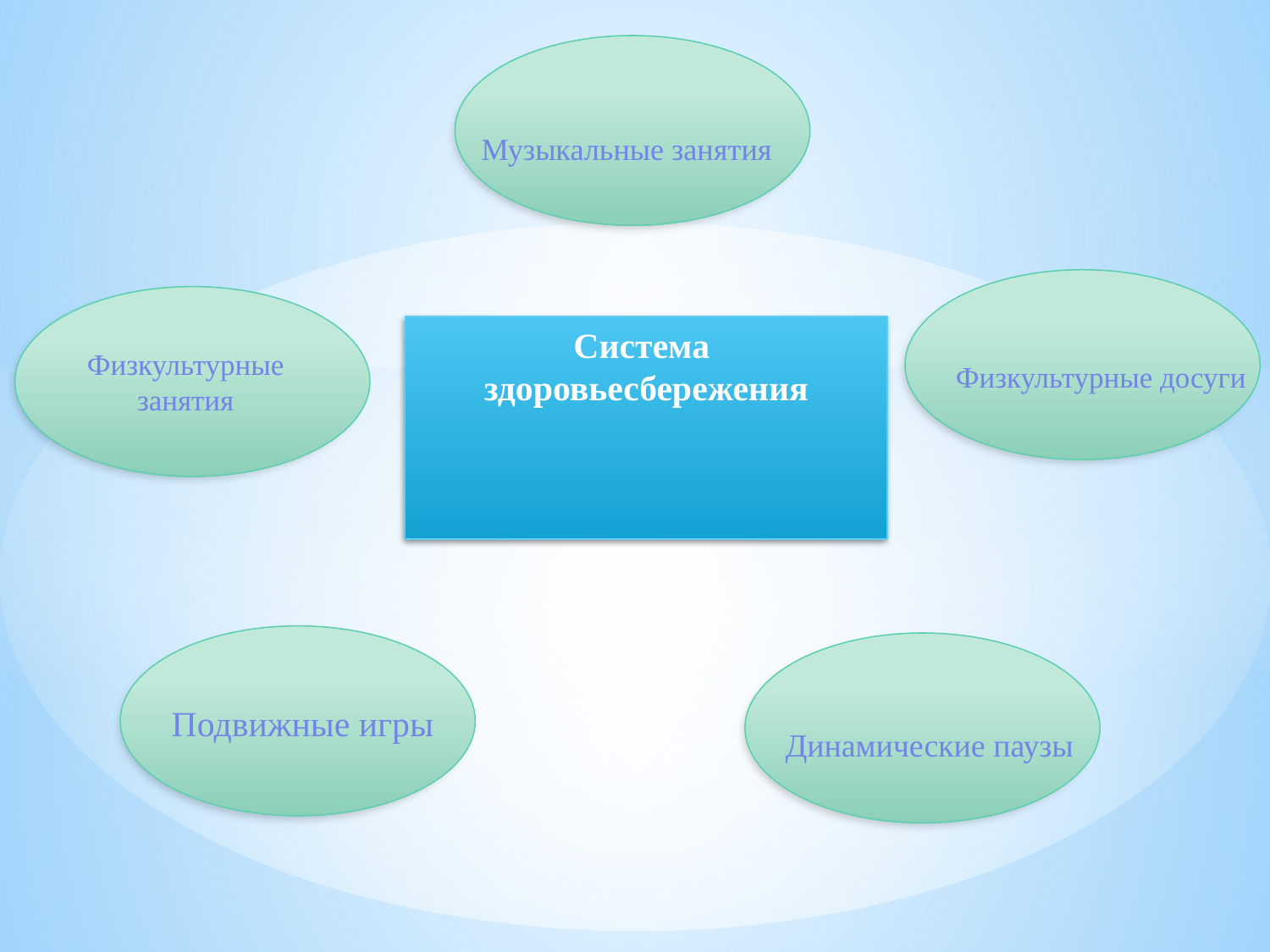

Музыкальные занятия

# Система здоровьесбережения
Физкультурные досуги
Физкультурные занятия

Подвижные игры
Динамические паузы